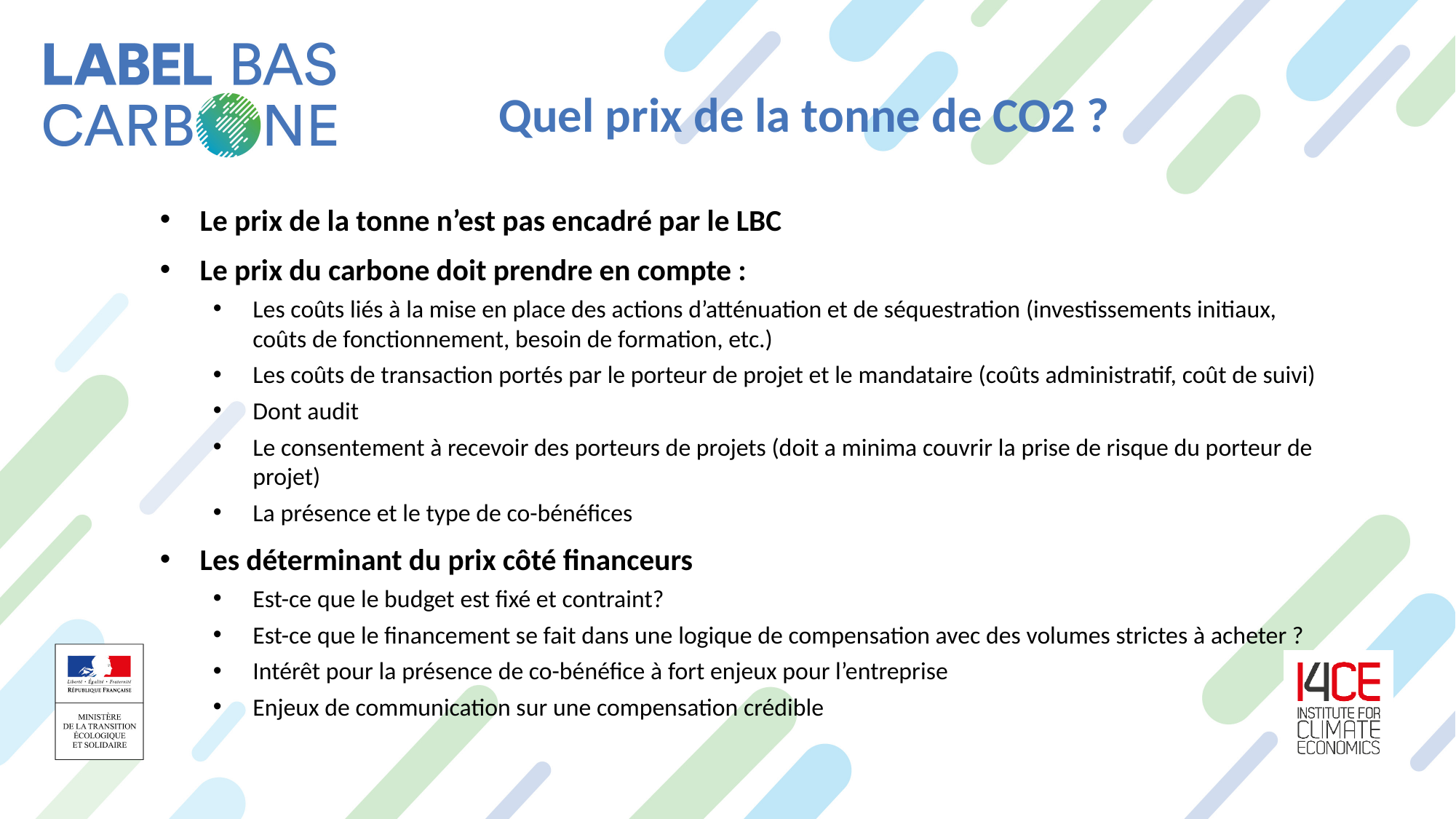

Quel prix de la tonne de CO2 ?

Le prix de la tonne n’est pas encadré par le LBC
Le prix du carbone doit prendre en compte :
Les coûts liés à la mise en place des actions d’atténuation et de séquestration (investissements initiaux, coûts de fonctionnement, besoin de formation, etc.)
Les coûts de transaction portés par le porteur de projet et le mandataire (coûts administratif, coût de suivi)
Dont audit
Le consentement à recevoir des porteurs de projets (doit a minima couvrir la prise de risque du porteur de projet)
La présence et le type de co-bénéfices
Les déterminant du prix côté financeurs
Est-ce que le budget est fixé et contraint?
Est-ce que le financement se fait dans une logique de compensation avec des volumes strictes à acheter ?
Intérêt pour la présence de co-bénéfice à fort enjeux pour l’entreprise
Enjeux de communication sur une compensation crédible